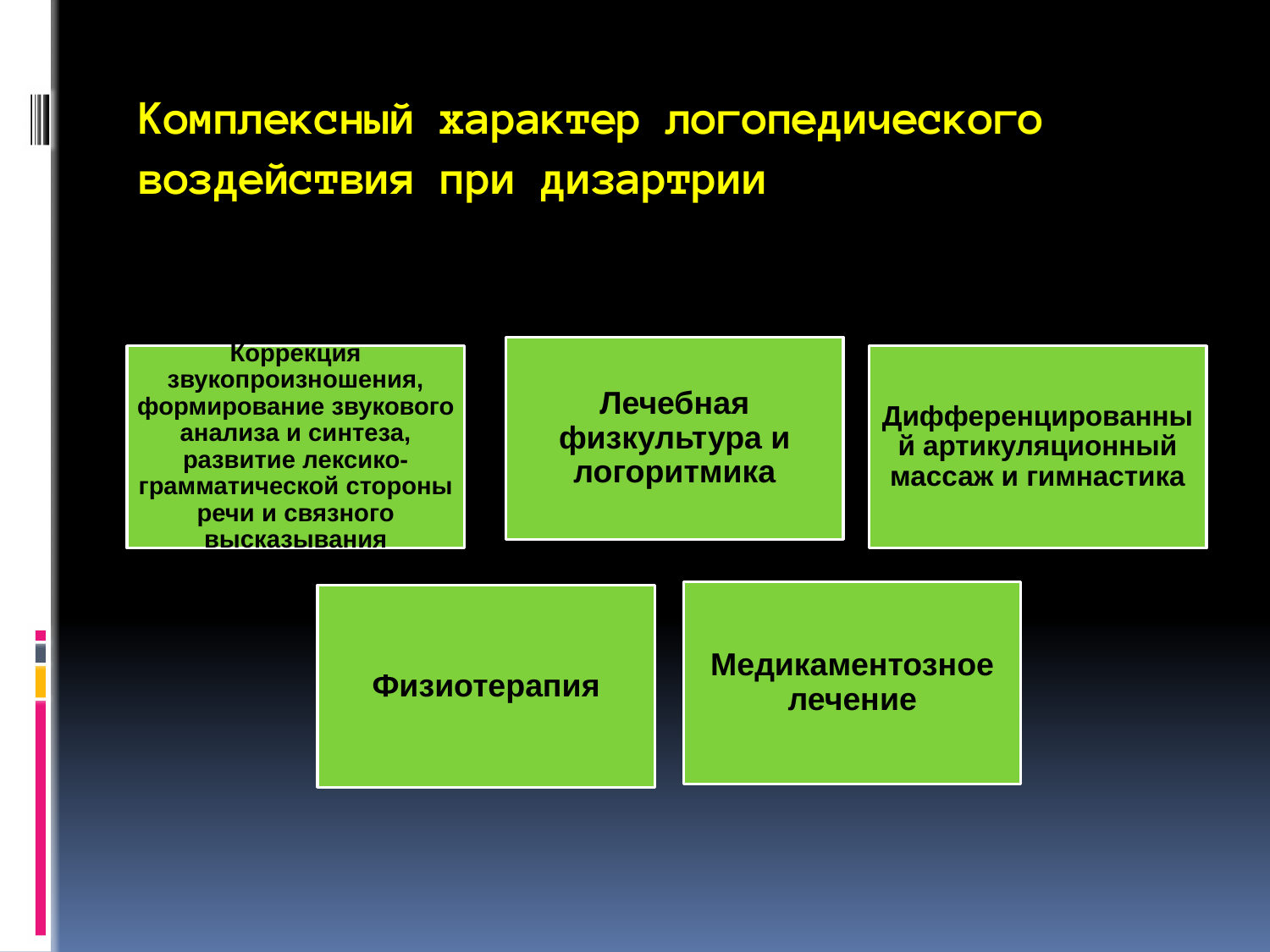

# Комплексный характер логопедического воздействия при дизартрии
Коррекция звукопроизношения, формирование звукового анализа и синтеза, развитие лексико-грамматической стороны речи и связного высказывания
Лечебная физкультура и логоритмика
Дифференцированный артикуляционный массаж и гимнастика
Физиотерапия
Медикаментозное лечение